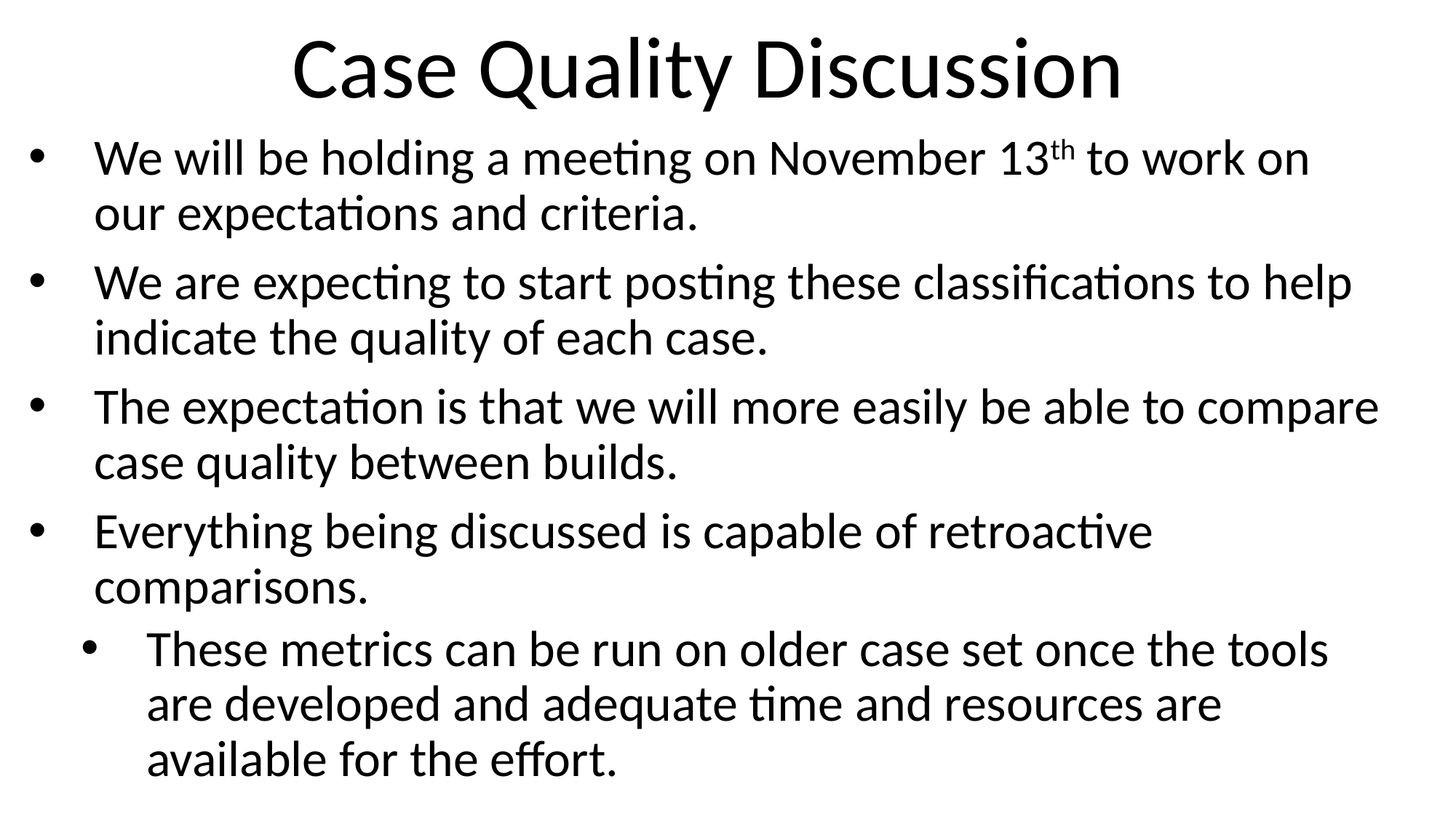

Case Quality Discussion
We will be holding a meeting on November 13th to work on our expectations and criteria.
We are expecting to start posting these classifications to help indicate the quality of each case.
The expectation is that we will more easily be able to compare case quality between builds.
Everything being discussed is capable of retroactive comparisons.
These metrics can be run on older case set once the tools are developed and adequate time and resources are available for the effort.